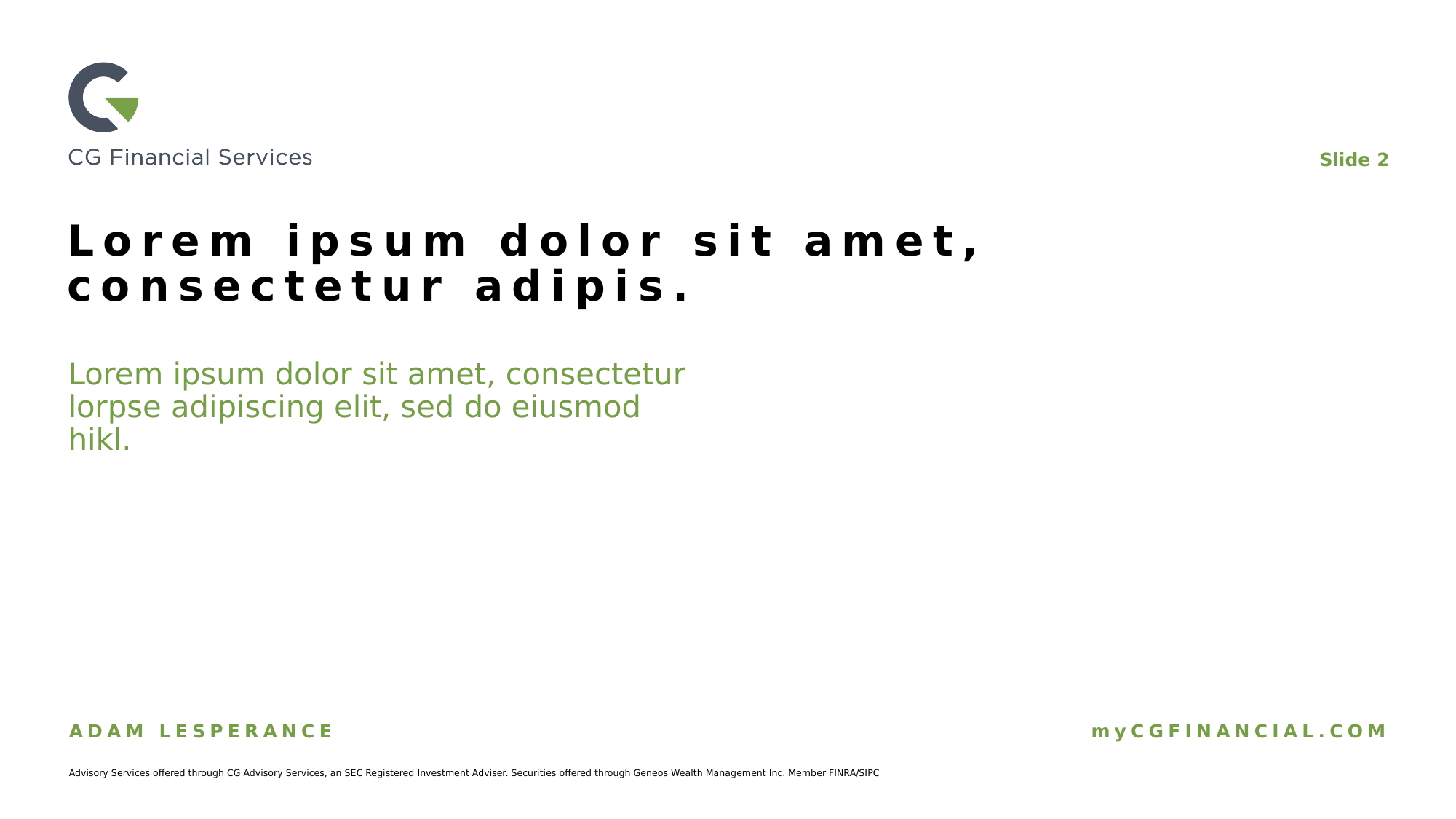

# Lorem ipsum dolor sit amet, consectetur adipis.
Lorem ipsum dolor sit amet, consectetur lorpse adipiscing elit, sed do eiusmod hikl.